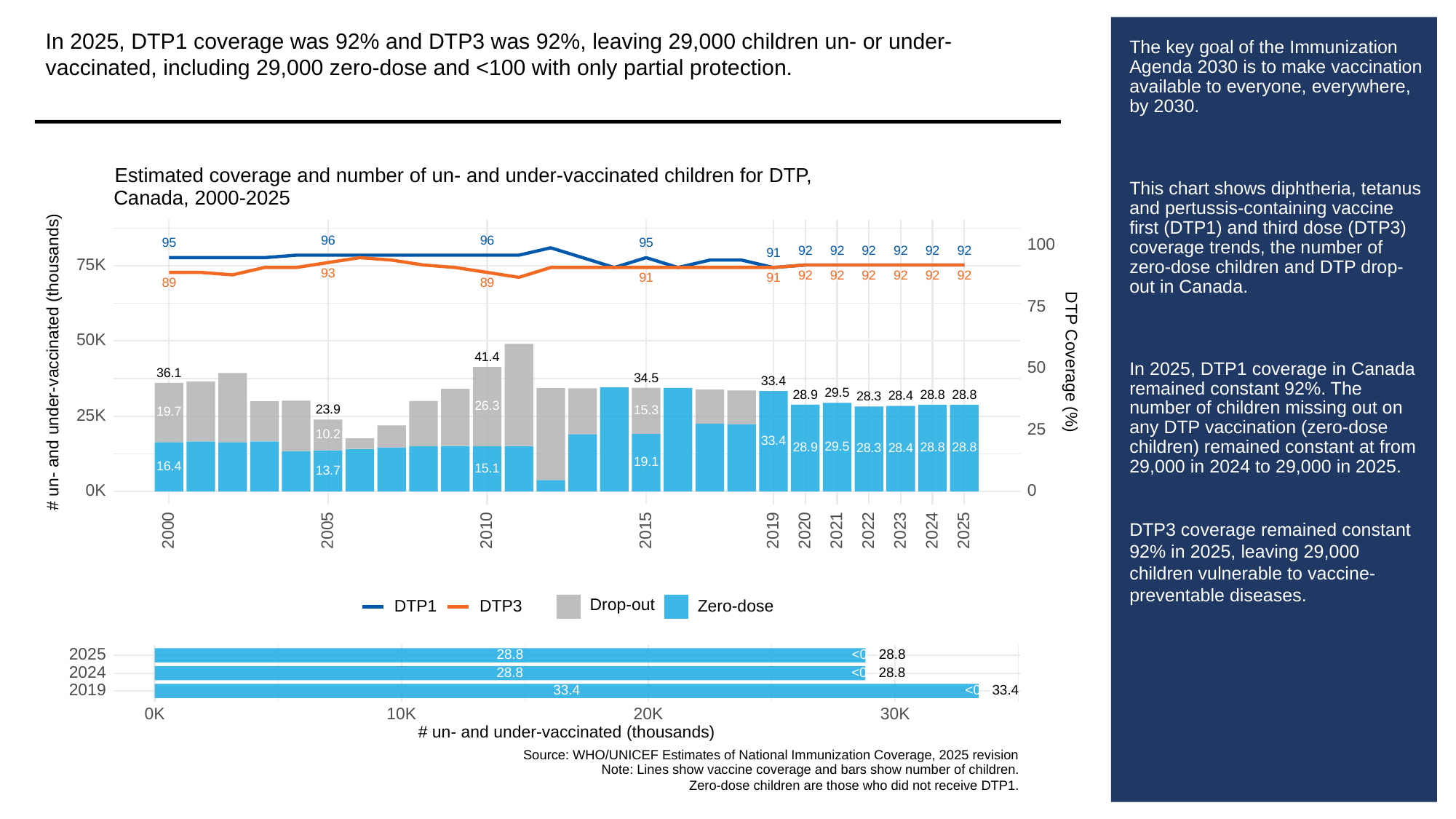

In 2025, DTP1 coverage was 92% and DTP3 was 92%, leaving 29,000 children un- or under-vaccinated, including 29,000 zero-dose and <100 with only partial protection.
# The key goal of the Immunization Agenda 2030 is to make vaccination available to everyone, everywhere, by 2030.

This chart shows diphtheria, tetanus and pertussis-containing vaccine first (DTP1) and third dose (DTP3) coverage trends, the number of zero-dose children and DTP drop-out in Canada.

In 2025, DTP1 coverage in Canada remained constant 92%. The number of children missing out on any DTP vaccination (zero-dose children) remained constant at from 29,000 in 2024 to 29,000 in 2025.

DTP3 coverage remained constant 92% in 2025, leaving 29,000 children vulnerable to vaccine-preventable diseases.

Estimated coverage and number of un- and under-vaccinated children for DTP,
Canada, 2000-2025

96
96
95
95
100
92
92
92
92
92
92

91

75K

93
92
92
92
92
92
92
91
91
89
89
75

50K

41.4
# un- and under-vaccinated (thousands)
DTP Coverage (%)
50

36.1

34.5
33.4

29.5

28.9

28.8
28.8

28.4
28.3

26.3

23.9

15.3

19.7
25K

25

10.2

33.4

29.5
28.9
28.8
28.8
28.4
28.3

19.1
16.4
15.1
13.7

0K
0

2023
2000
2005
2010
2015
2019
2020
2021
2022
2024
2025

Drop-out
DTP3
Zero-dose
DTP1

2025
28.8
<0.5
28.8

2024
28.8
<0.5
28.8

2019
33.4
33.4
<0.5

30K
0K
10K
20K
# un- and under-vaccinated (thousands)
Source: WHO/UNICEF Estimates of National Immunization Coverage, 2025 revision
Note: Lines show vaccine coverage and bars show number of children.
Zero-dose children are those who did not receive DTP1.